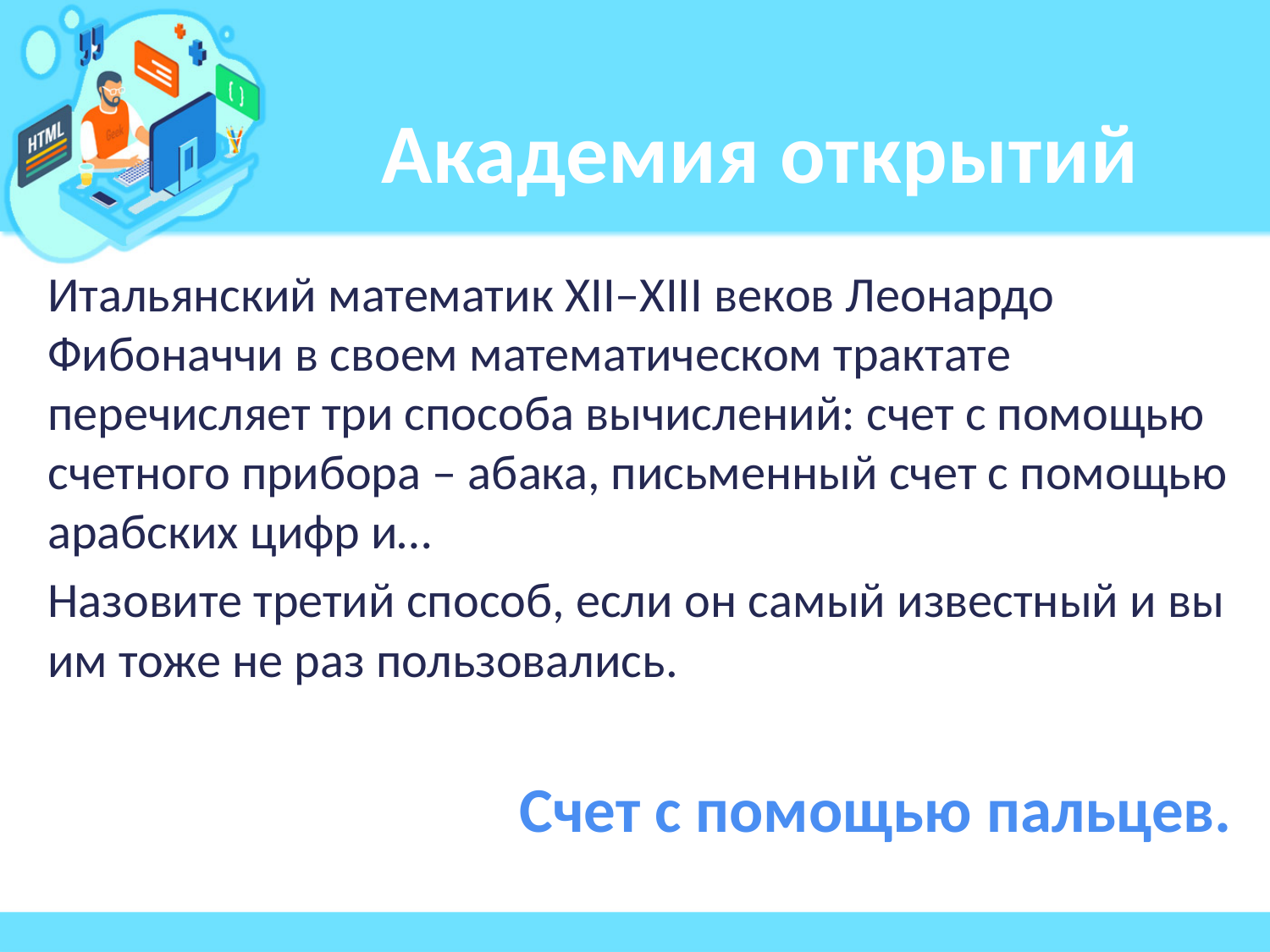

# Академия открытий
Итальянский математик XII–XIII веков Леонардо Фибоначчи в своем математическом трактате перечисляет три способа вычислений: счет с помощью счетного прибора – абака, письменный счет с помощью арабских цифр и…
Назовите третий способ, если он самый известный и вы им тоже не раз пользовались.

 Счет с помощью пальцев.